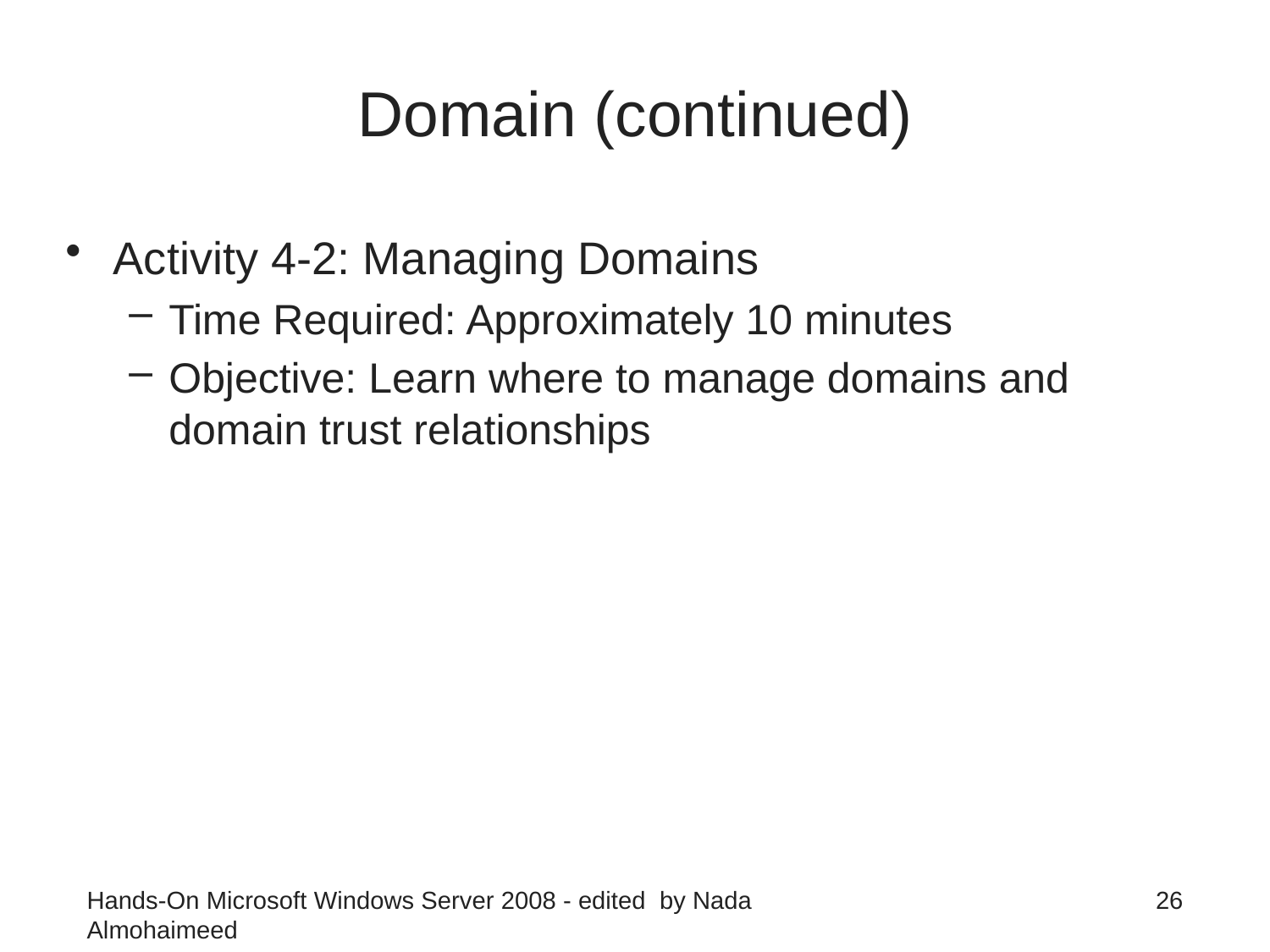

# Domain (continued)
Activity 4-2: Managing Domains
Time Required: Approximately 10 minutes
Objective: Learn where to manage domains and domain trust relationships
Hands-On Microsoft Windows Server 2008 - edited  by Nada Almohaimeed
26